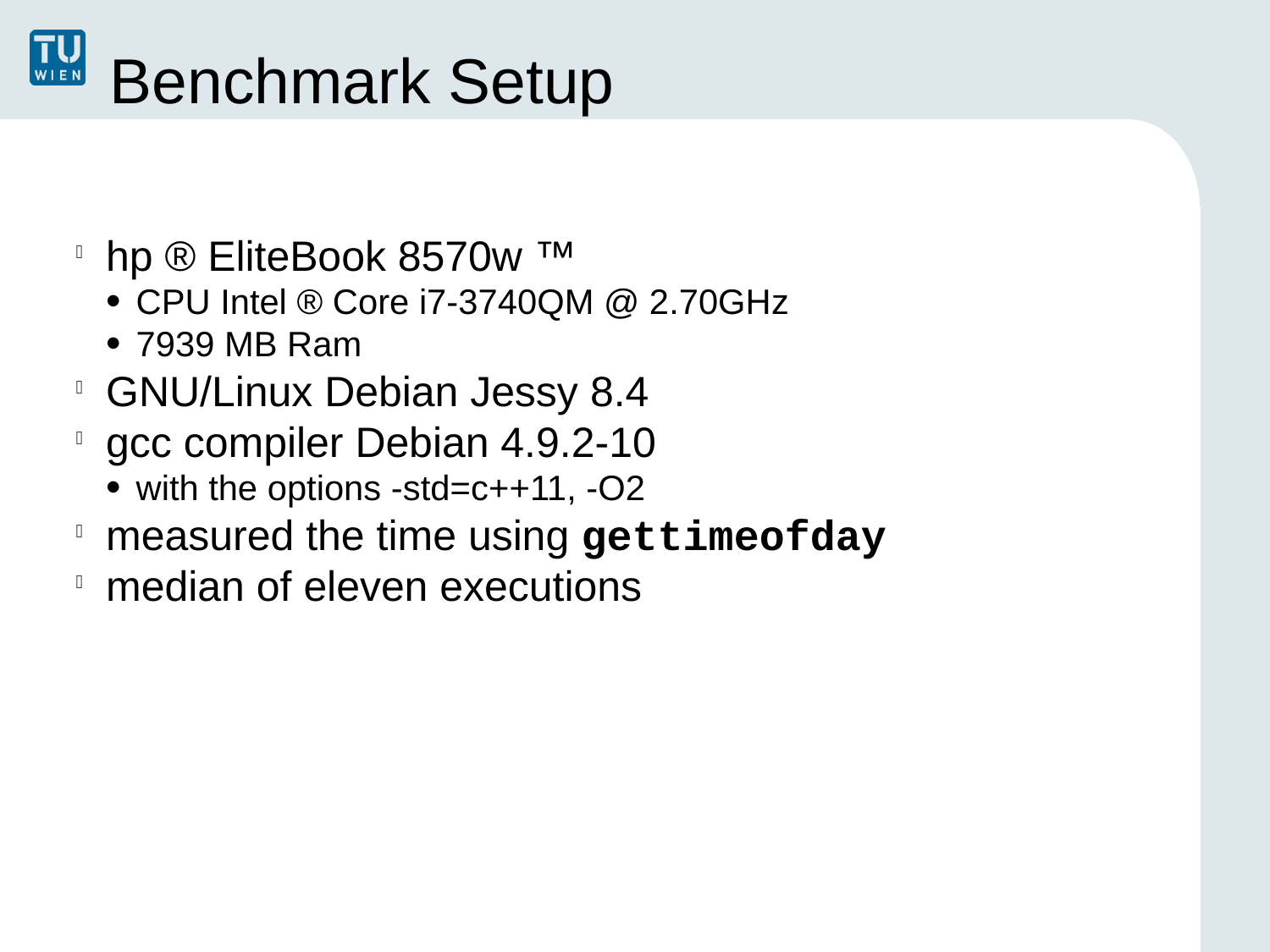

Benchmark Setup
hp ® EliteBook 8570w ™
CPU Intel ® Core i7-3740QM @ 2.70GHz
7939 MB Ram
GNU/Linux Debian Jessy 8.4
gcc compiler Debian 4.9.2-10
with the options -std=c++11, -O2
measured the time using gettimeofday
median of eleven executions